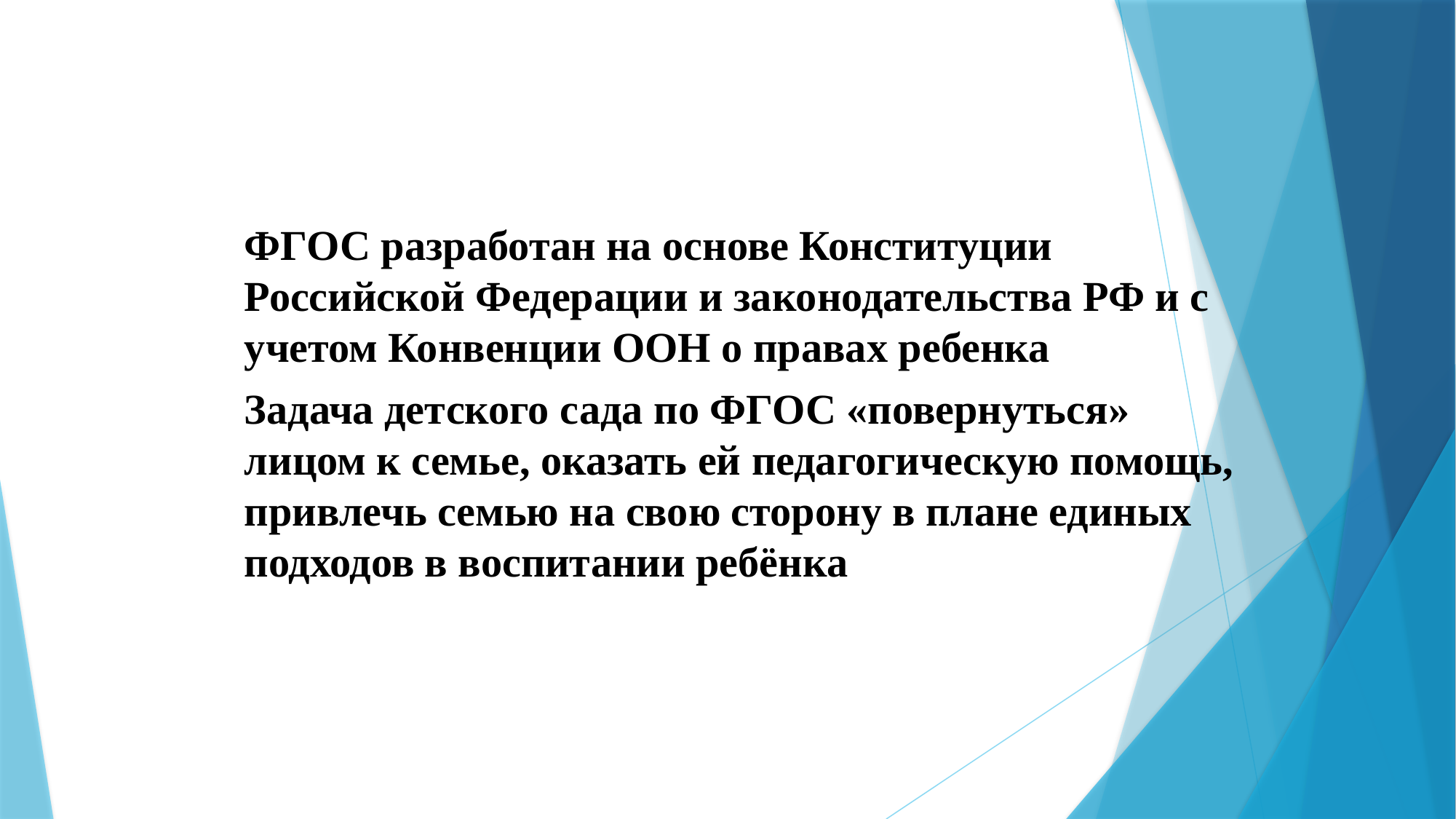

ФГОС разработан на основе Конституции Российской Федерации и законодательства РФ и с учетом Конвенции ООН о правах ребенка
Задача детского сада по ФГОС «повернуться» лицом к семье, оказать ей педагогическую помощь, привлечь семью на свою сторону в плане единых подходов в воспитании ребёнка